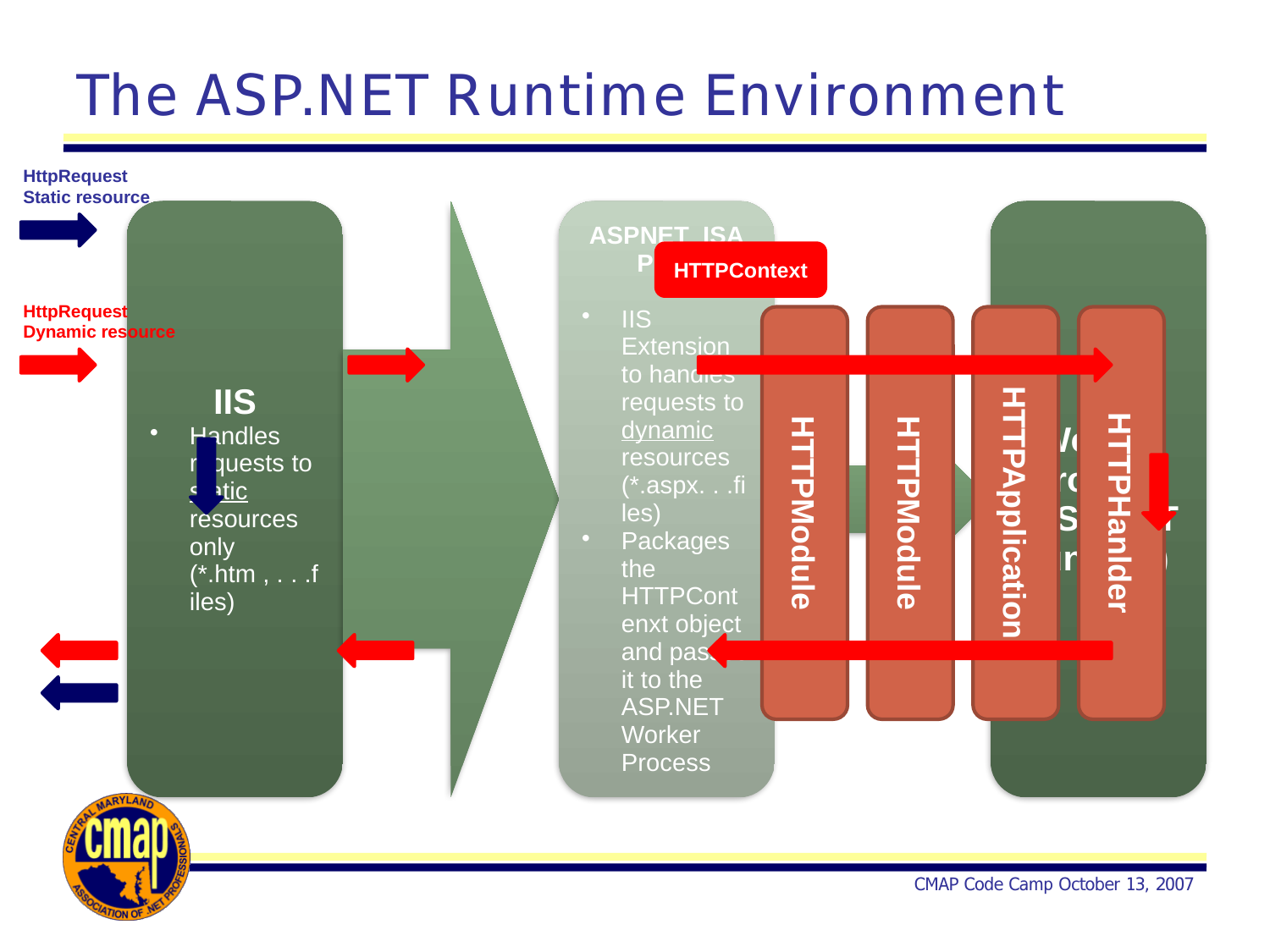

# The ASP.NET Runtime Environment
HttpRequest
Static resource

IIS
Handles requests to static resources only (*.htm , . . .files)
ASPNET_ISAPI.dll
IIS Extension to handles requests to dynamic resources (*.aspx. . .files)
Worker Process
(ASP.NET runtime)
Packages the HTTPContenxt object and passes it to the ASP.NET Worker Process
HTTPContext
HttpRequest
Dynamic resource

HTTPModule
HTTPModule
HTTPApplication
HTTPHanlder

CMAP Code Camp October 13, 2007